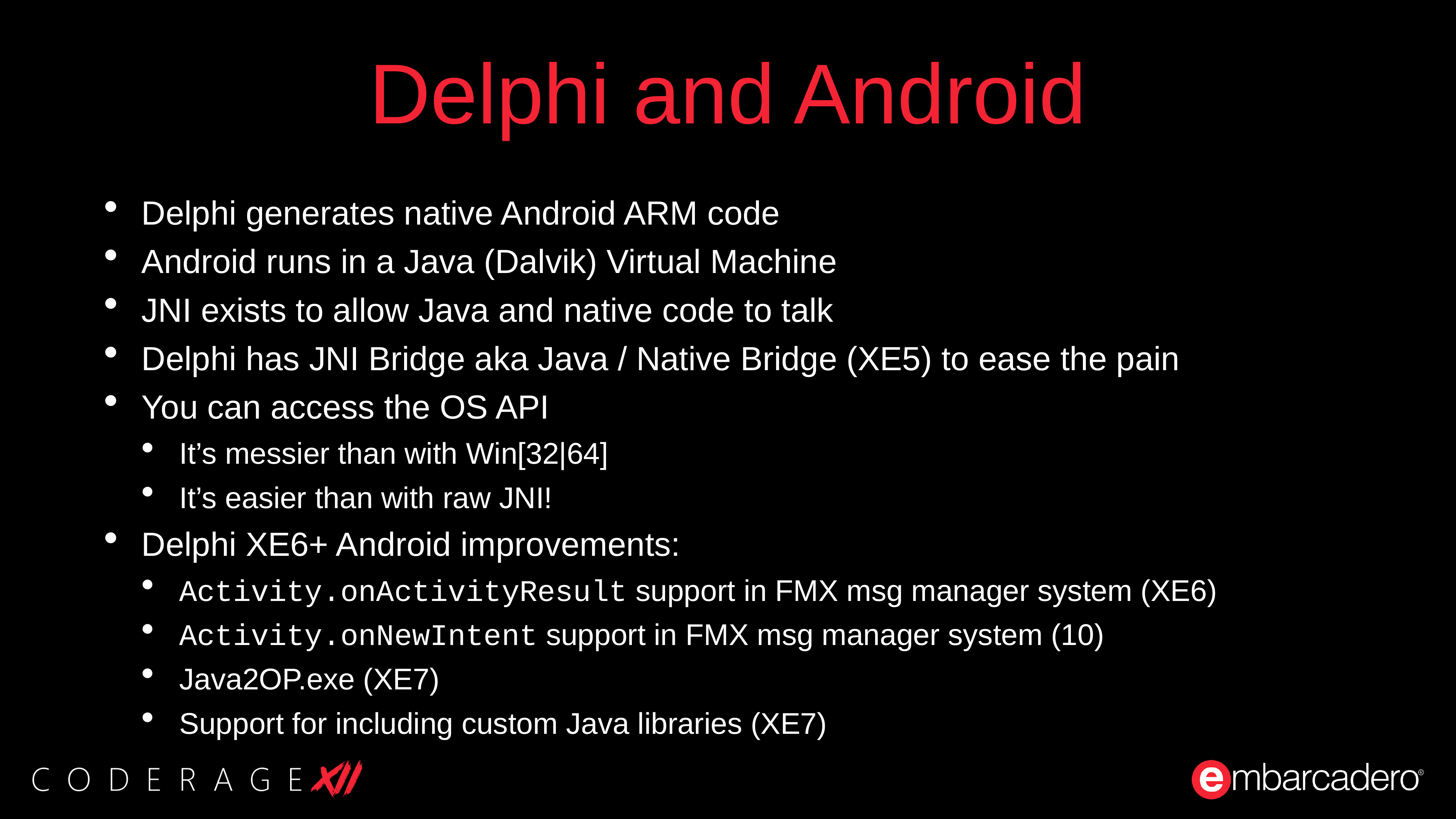

# Delphi and Android
Delphi generates native Android ARM code
Android runs in a Java (Dalvik) Virtual Machine
JNI exists to allow Java and native code to talk
Delphi has JNI Bridge aka Java / Native Bridge (XE5) to ease the pain
You can access the OS API
It’s messier than with Win[32|64]
It’s easier than with raw JNI!
Delphi XE6+ Android improvements:
Activity.onActivityResult support in FMX msg manager system (XE6)
Activity.onNewIntent support in FMX msg manager system (10)
Java2OP.exe (XE7)
Support for including custom Java libraries (XE7)